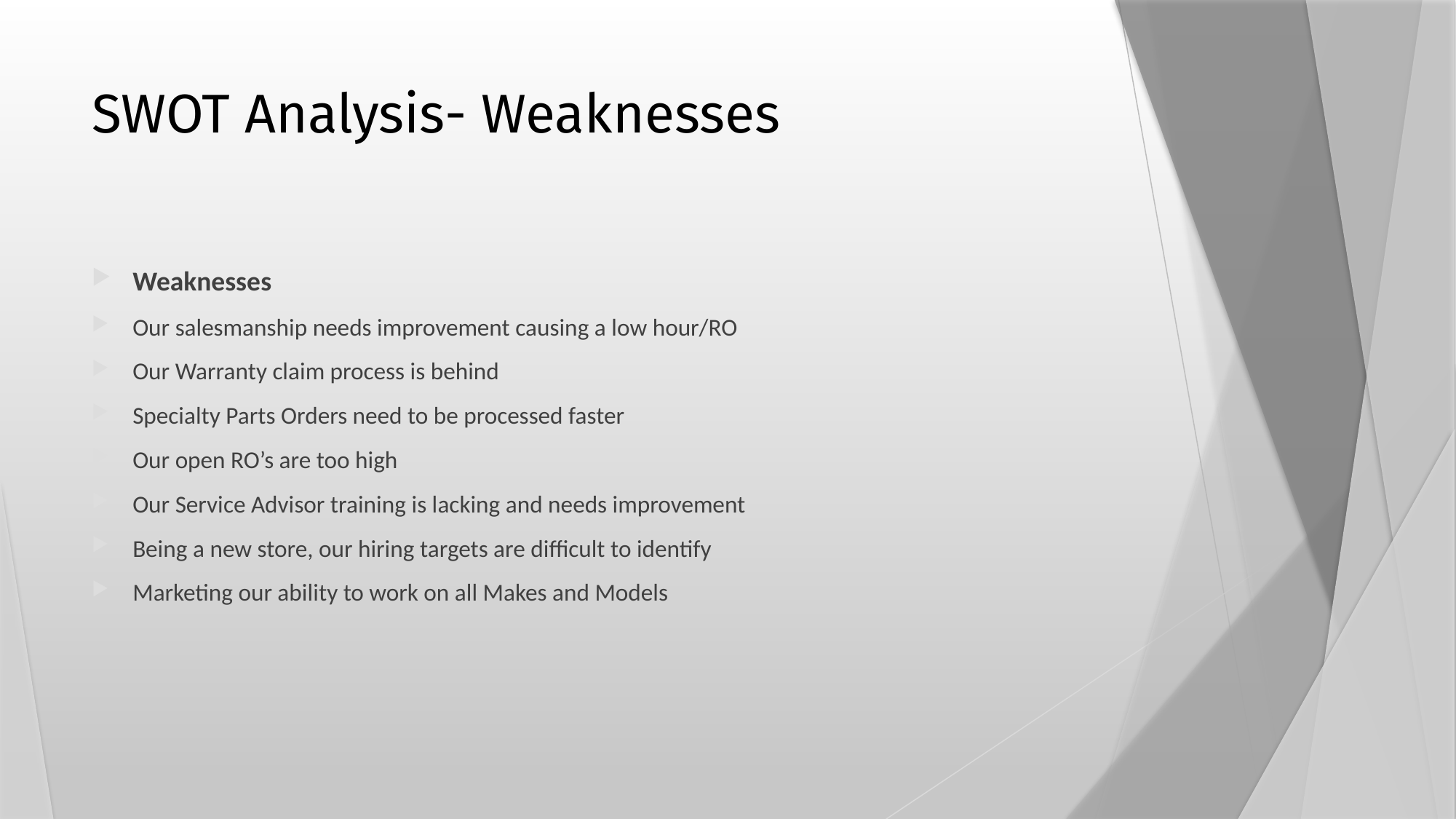

# SWOT Analysis- Weaknesses
Weaknesses
Our salesmanship needs improvement causing a low hour/RO
Our Warranty claim process is behind
Specialty Parts Orders need to be processed faster
Our open RO’s are too high
Our Service Advisor training is lacking and needs improvement
Being a new store, our hiring targets are difficult to identify
Marketing our ability to work on all Makes and Models